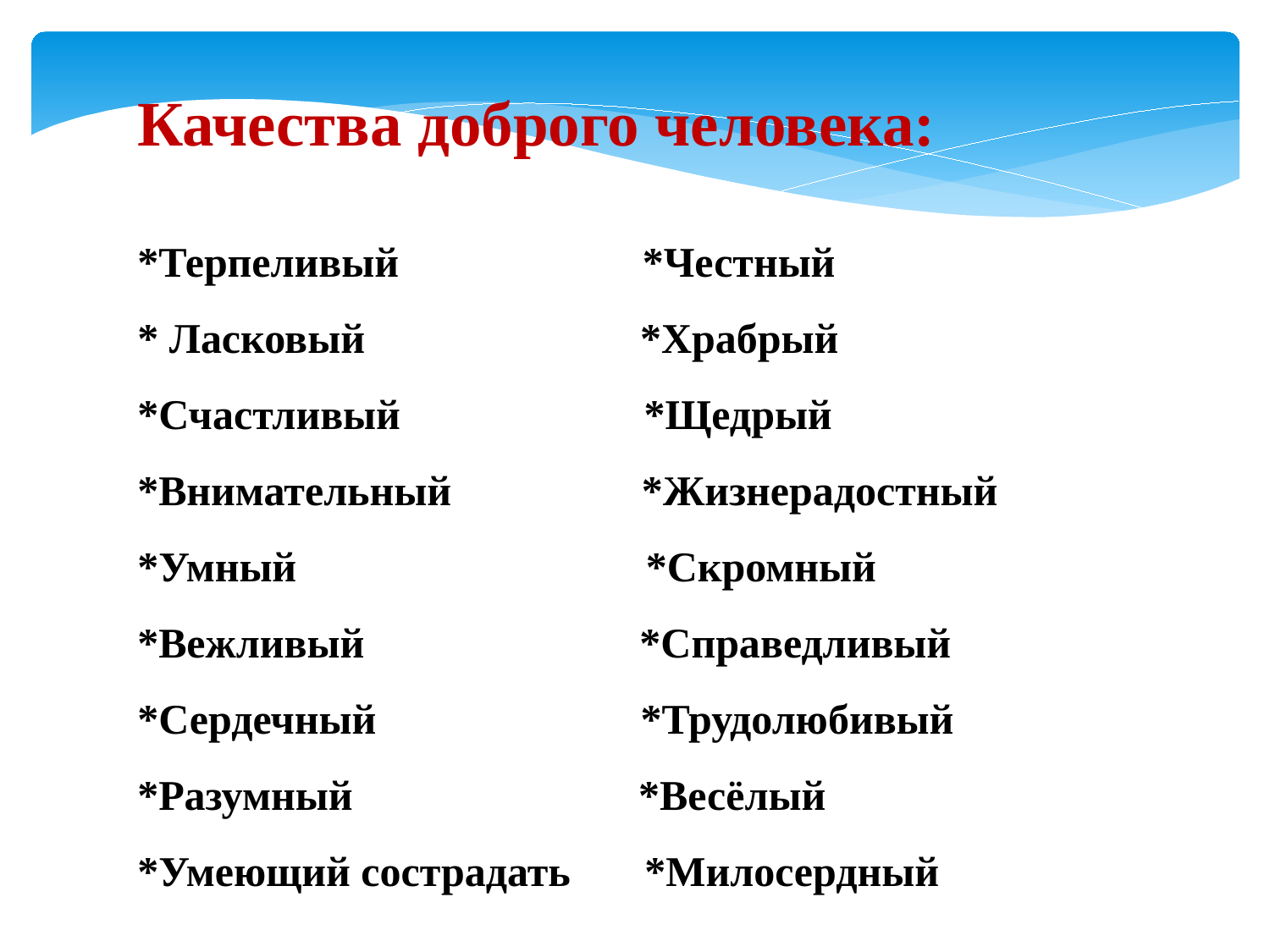

Качества доброго человека:

*Терпеливый                       *Честный
* Ласковый                          *Храбрый
*Счастливый                       *Щедрый
*Внимательный                  *Жизнерадостный
*Умный                                 *Скромный
*Вежливый                          *Справедливый
*Сердечный                         *Трудолюбивый
*Разумный                           *Весёлый
*Умеющий сострадать       *Милосердный